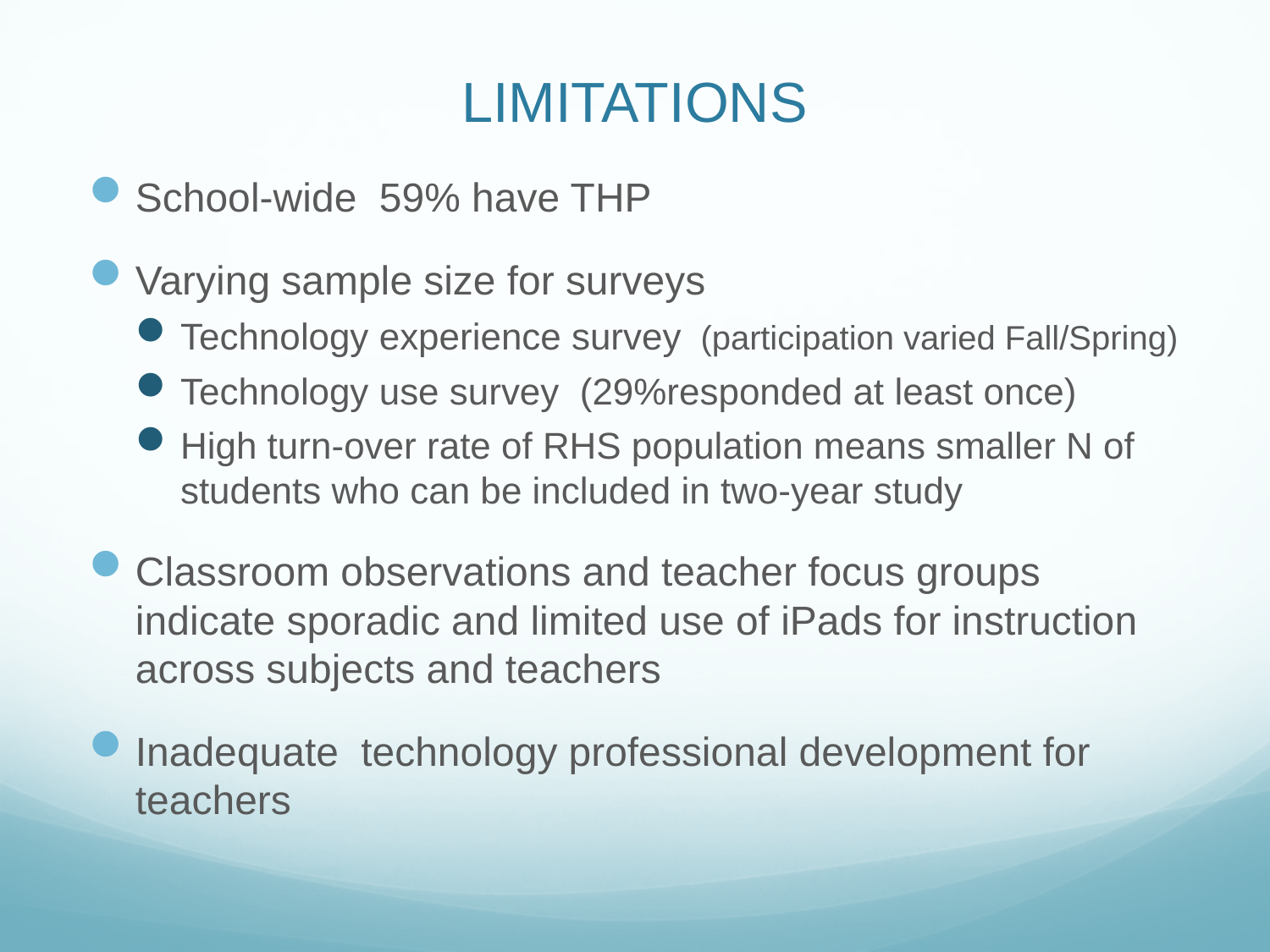

# LIMITATIONS
School-wide  59% have THP
Varying sample size for surveys
Technology experience survey  (participation varied Fall/Spring)
Technology use survey  (29%responded at least once)
High turn-over rate of RHS population means smaller N of students who can be included in two-year study
Classroom observations and teacher focus groups indicate sporadic and limited use of iPads for instruction across subjects and teachers
Inadequate  technology professional development for teachers